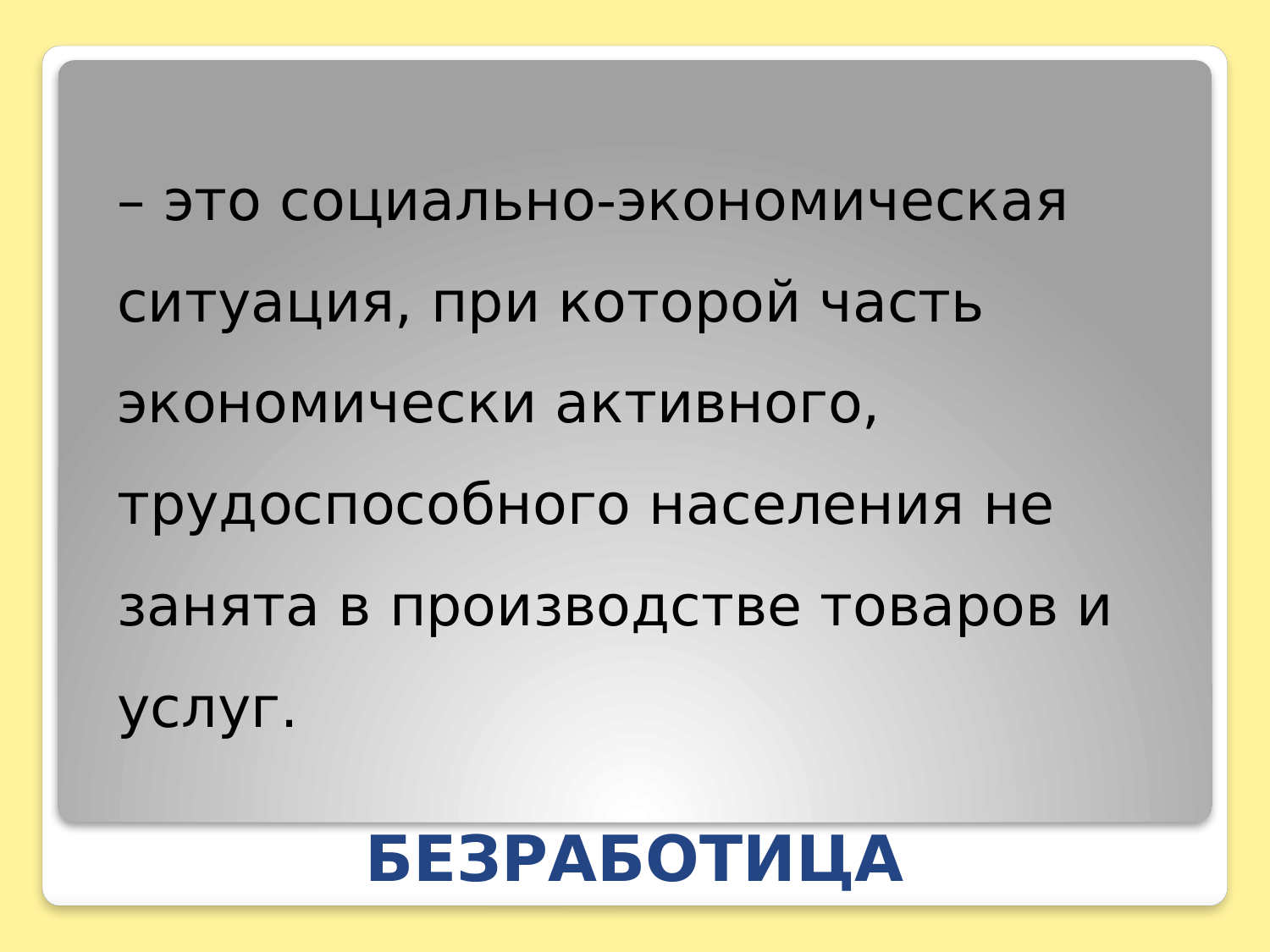

– это социально-экономическая ситуация, при которой часть экономически активного, трудоспособного населения не занята в производстве товаров и услуг.
# БЕЗРАБОТИЦА